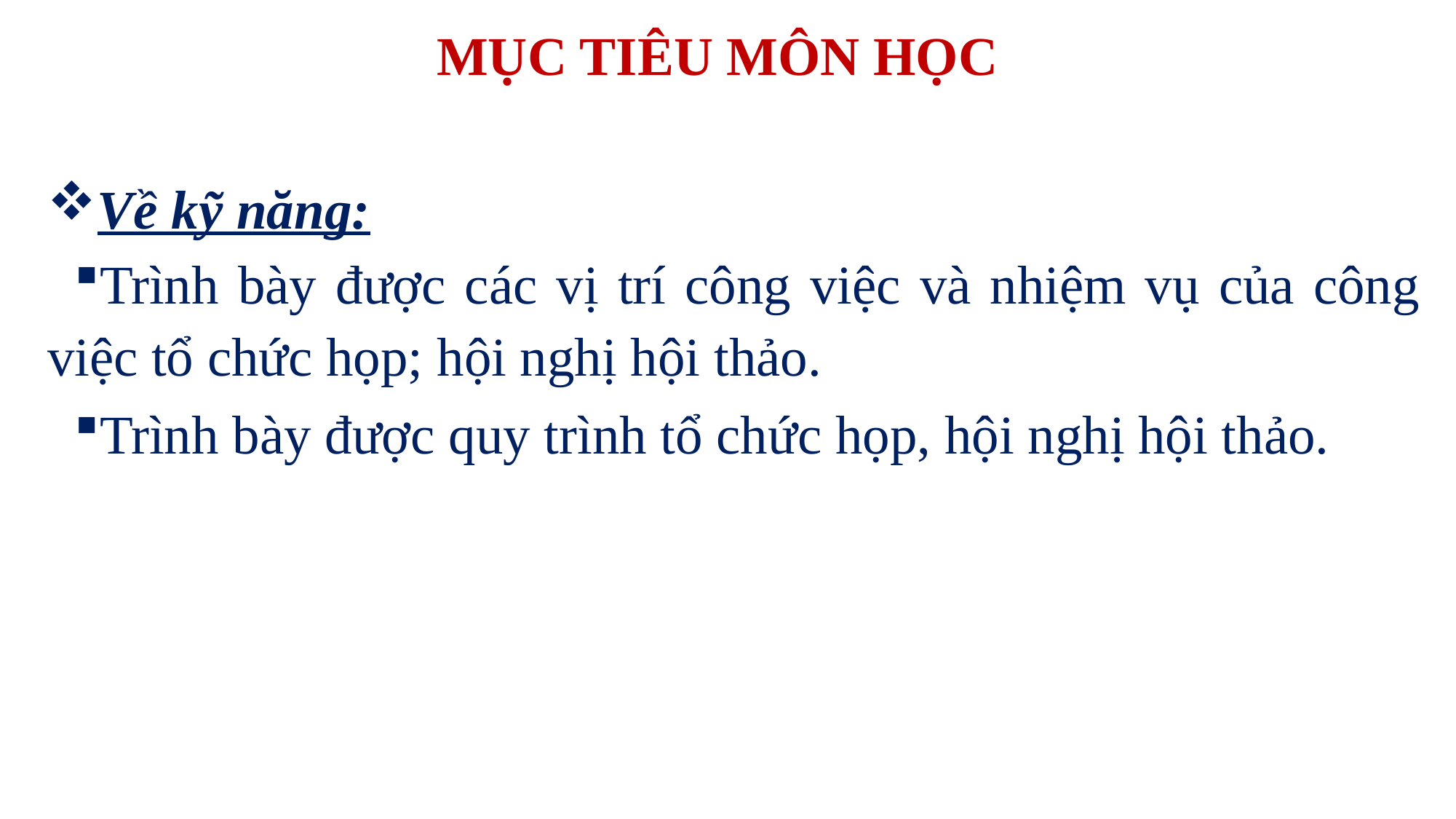

# MỤC TIÊU MÔN HỌC
Về kỹ năng:
Trình bày được các vị trí công việc và nhiệm vụ của công việc tổ chức họp; hội nghị hội thảo.
Trình bày được quy trình tổ chức họp, hội nghị hội thảo.